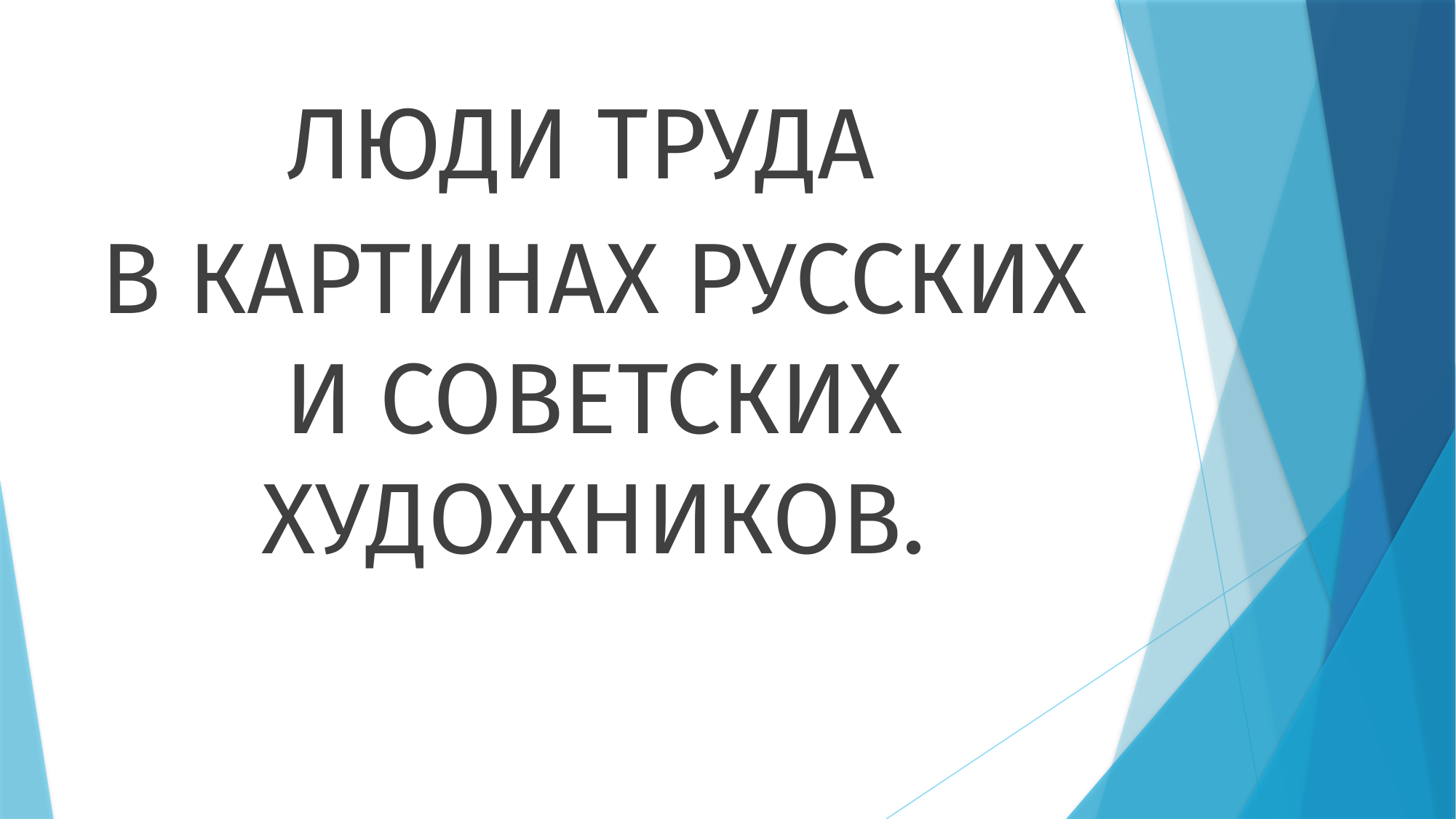

#
ЛЮДИ ТРУДА
В КАРТИНАХ РУССКИХ И СОВЕТСКИХ ХУДОЖНИКОВ.